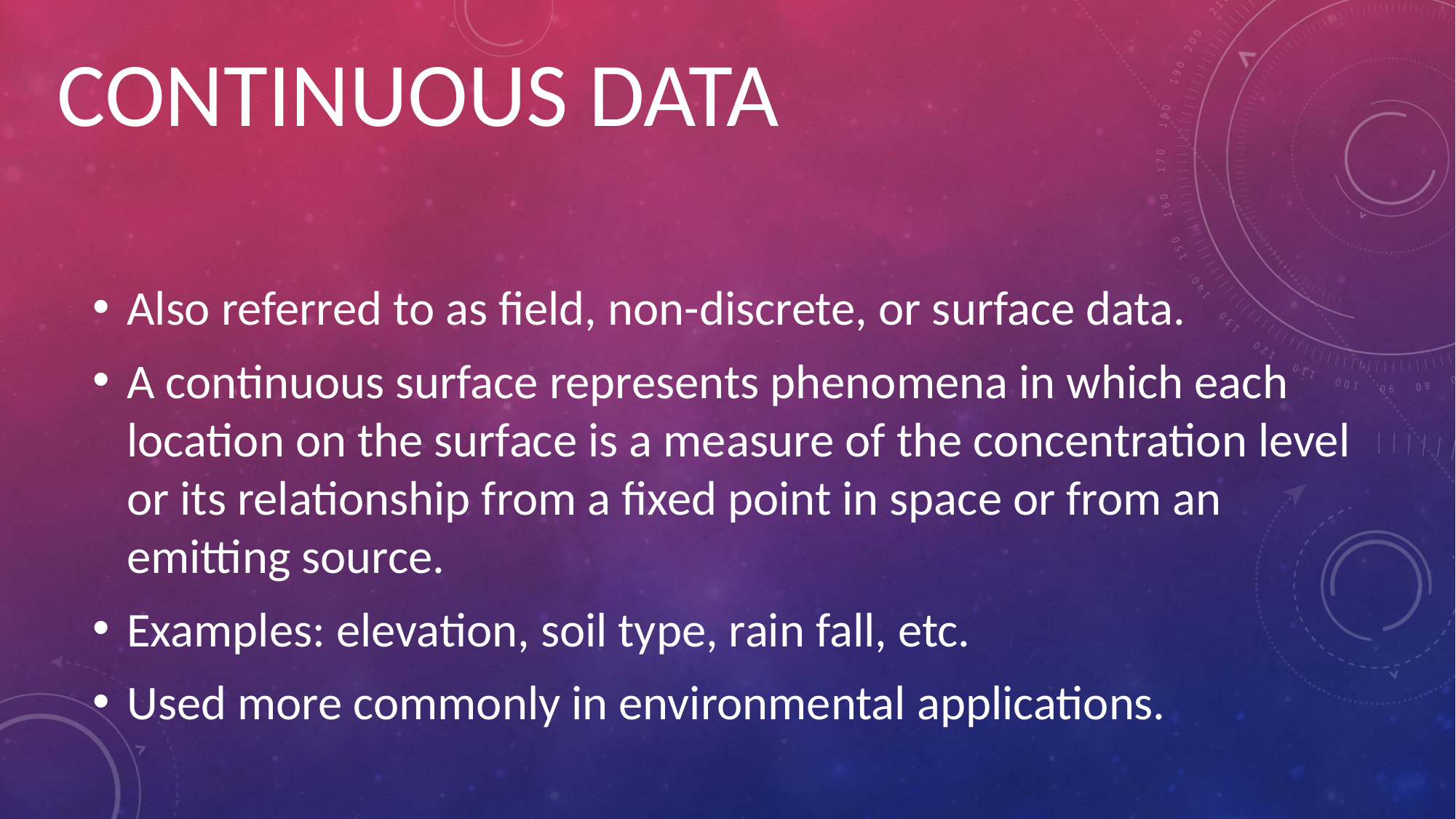

# Continuous Data
Also referred to as field, non-discrete, or surface data.
A continuous surface represents phenomena in which each location on the surface is a measure of the concentration level or its relationship from a fixed point in space or from an emitting source.
Examples: elevation, soil type, rain fall, etc.
Used more commonly in environmental applications.